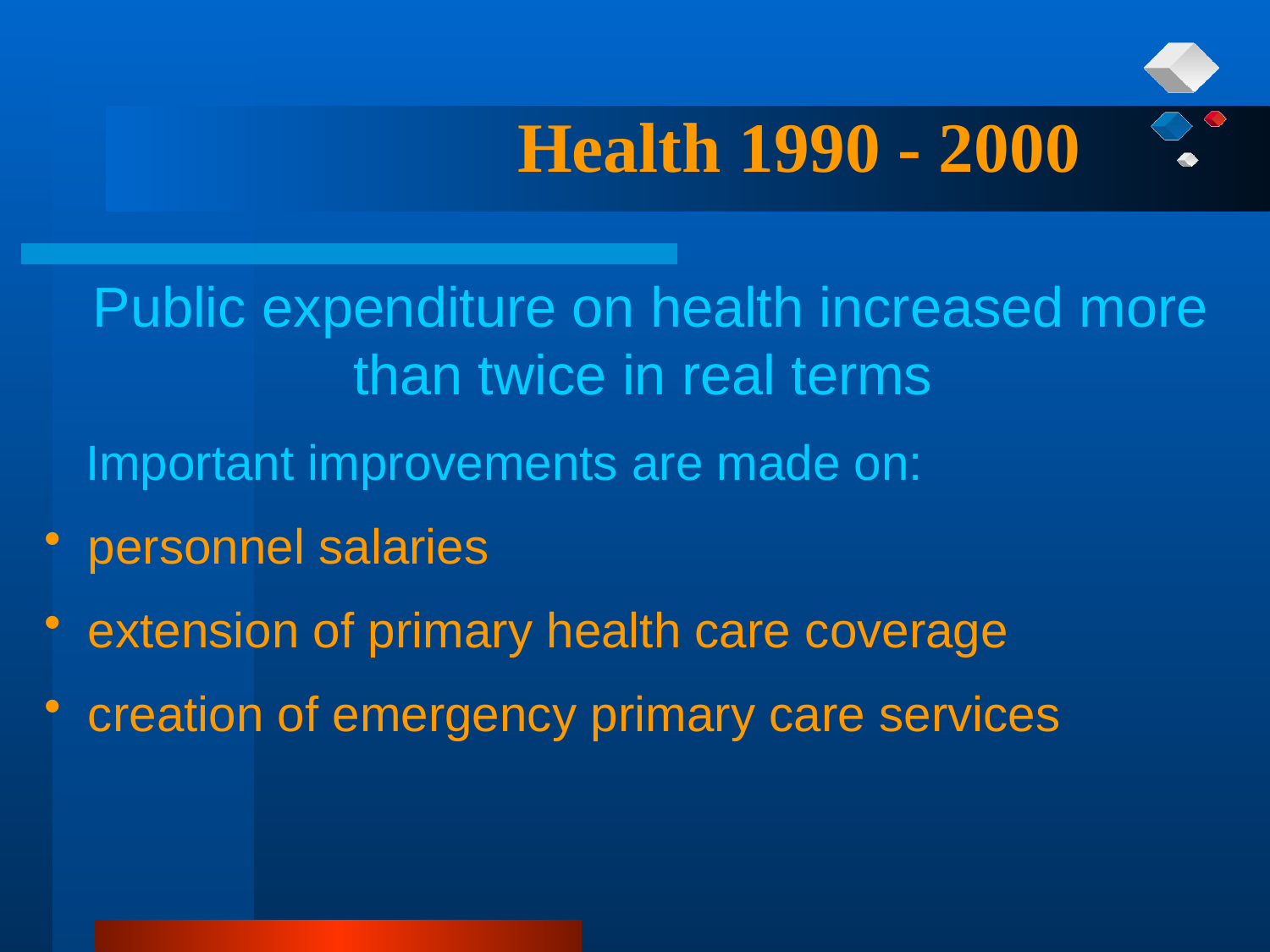

Health 1990 - 2000
Public expenditure on health increased more than twice in real terms
   Important improvements are made on:
 personnel salaries
 extension of primary health care coverage
 creation of emergency primary care services